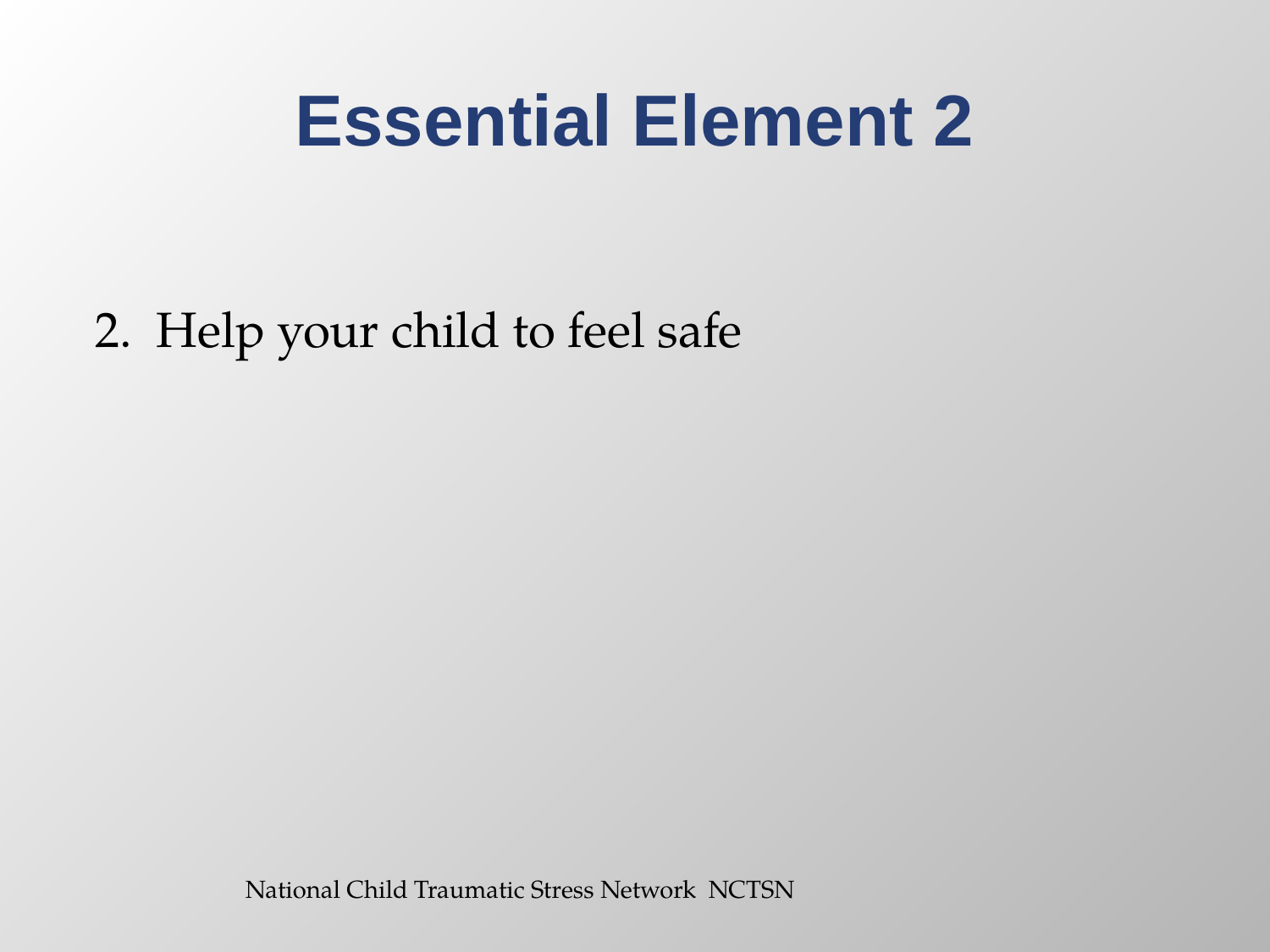

# Essential Element 2

2.  Help your child to feel safe
National Child Traumatic Stress Network  NCTSN